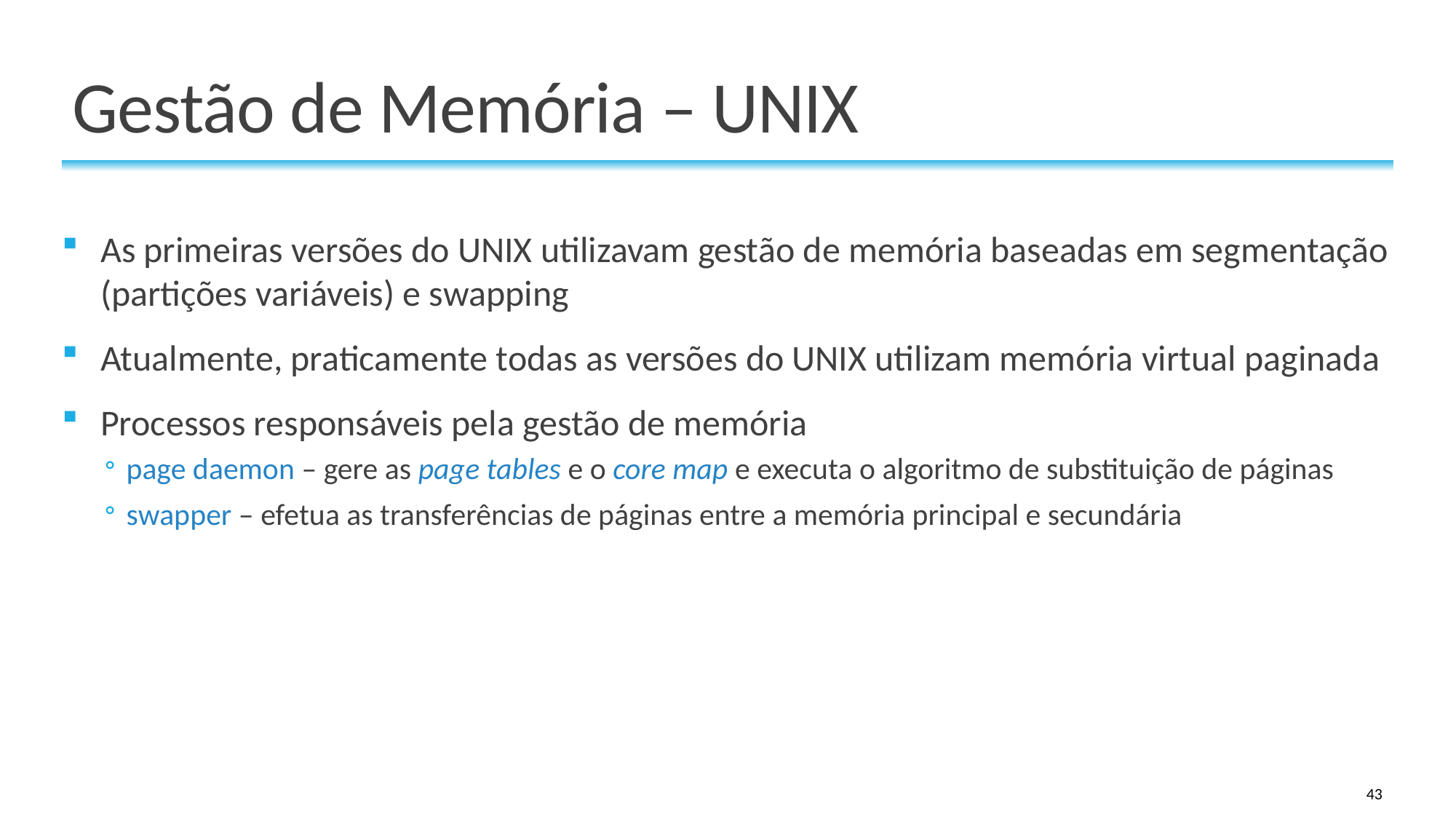

# Gestão de Memória – UNIX
As primeiras versões do UNIX utilizavam gestão de memória baseadas em segmentação (partições variáveis) e swapping
Atualmente, praticamente todas as versões do UNIX utilizam memória virtual paginada
Processos responsáveis pela gestão de memória
page daemon – gere as page tables e o core map e executa o algoritmo de substituição de páginas
swapper – efetua as transferências de páginas entre a memória principal e secundária
43